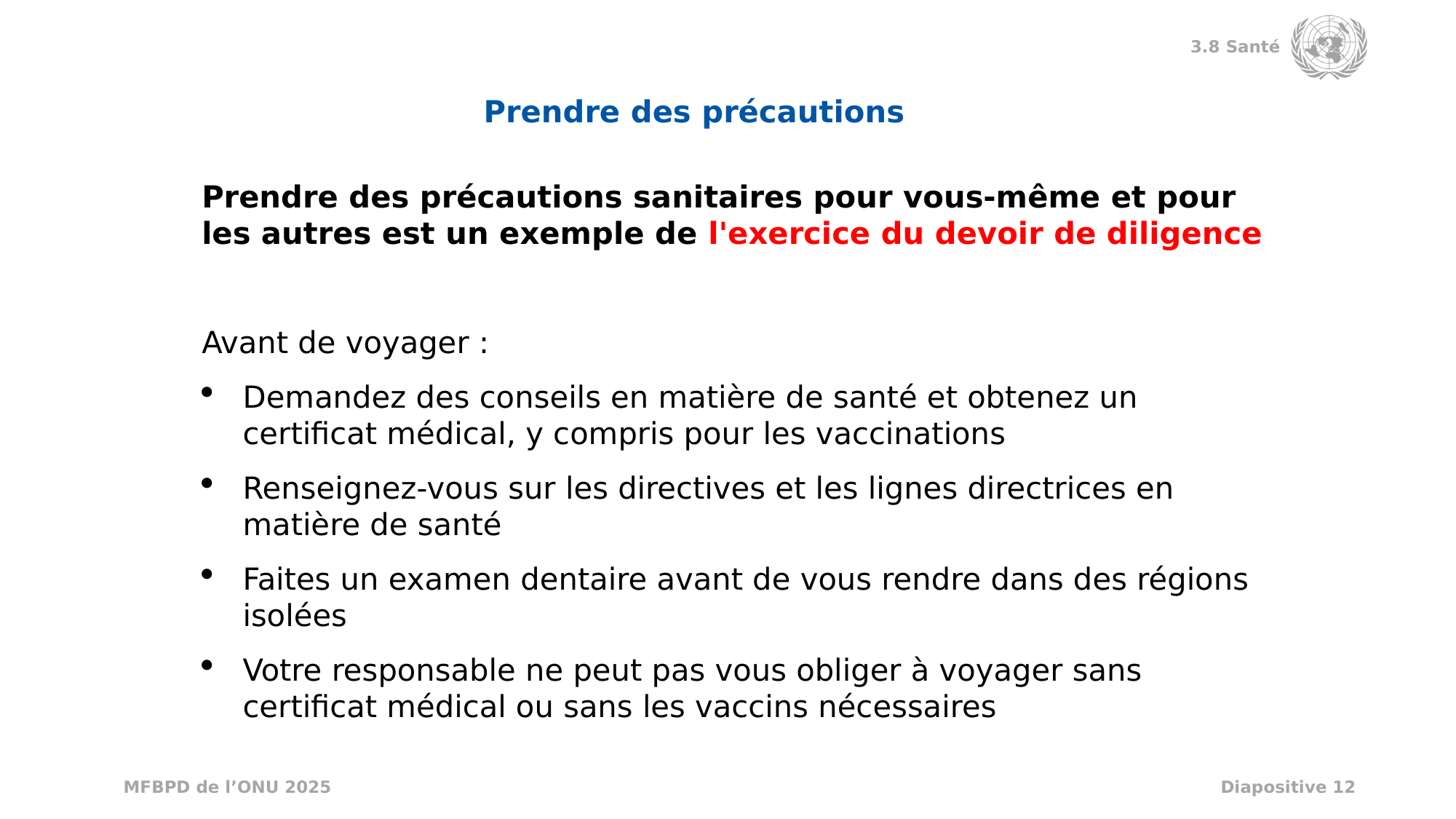

Prendre des précautions
Prendre des précautions sanitaires pour vous-même et pour les autres est un exemple de l'exercice du devoir de diligence

Avant de voyager :
Demandez des conseils en matière de santé et obtenez un certificat médical, y compris pour les vaccinations
Renseignez-vous sur les directives et les lignes directrices en matière de santé
Faites un examen dentaire avant de vous rendre dans des régions isolées
Votre responsable ne peut pas vous obliger à voyager sans certificat médical ou sans les vaccins nécessaires